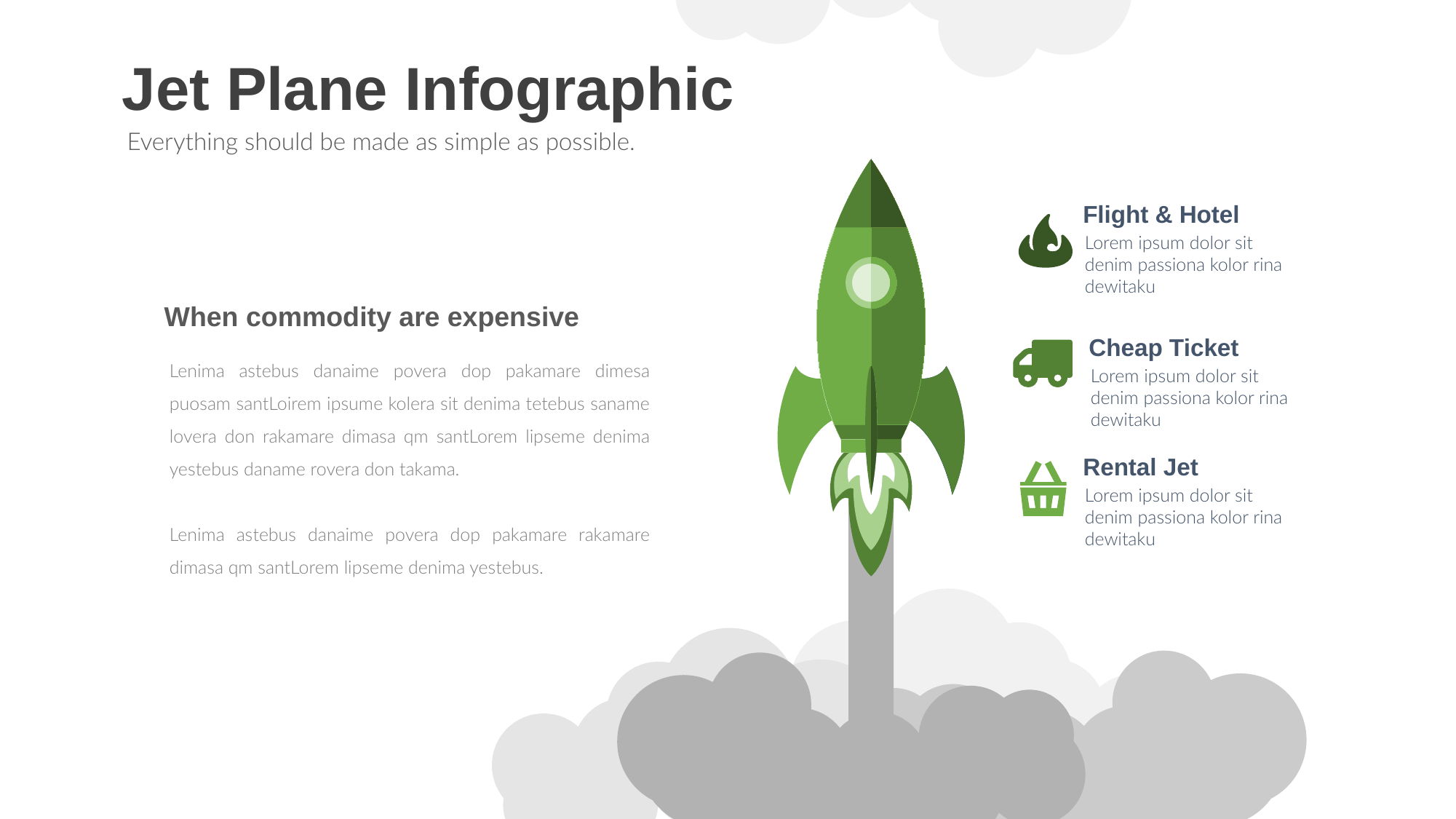

Jet Plane Infographic
Everything should be made as simple as possible.

Flight & Hotel

Lorem ipsum dolor sit denim passiona kolor rina dewitaku
When commodity are expensive
Lenima astebus danaime povera dop pakamare dimesa puosam santLoirem ipsume kolera sit denima tetebus saname lovera don rakamare dimasa qm santLorem lipseme denima yestebus daname rovera don takama.

Lenima astebus danaime povera dop pakamare rakamare dimasa qm santLorem lipseme denima yestebus.
Cheap Ticket

Lorem ipsum dolor sit denim passiona kolor rina dewitaku
Rental Jet

Lorem ipsum dolor sit denim passiona kolor rina dewitaku